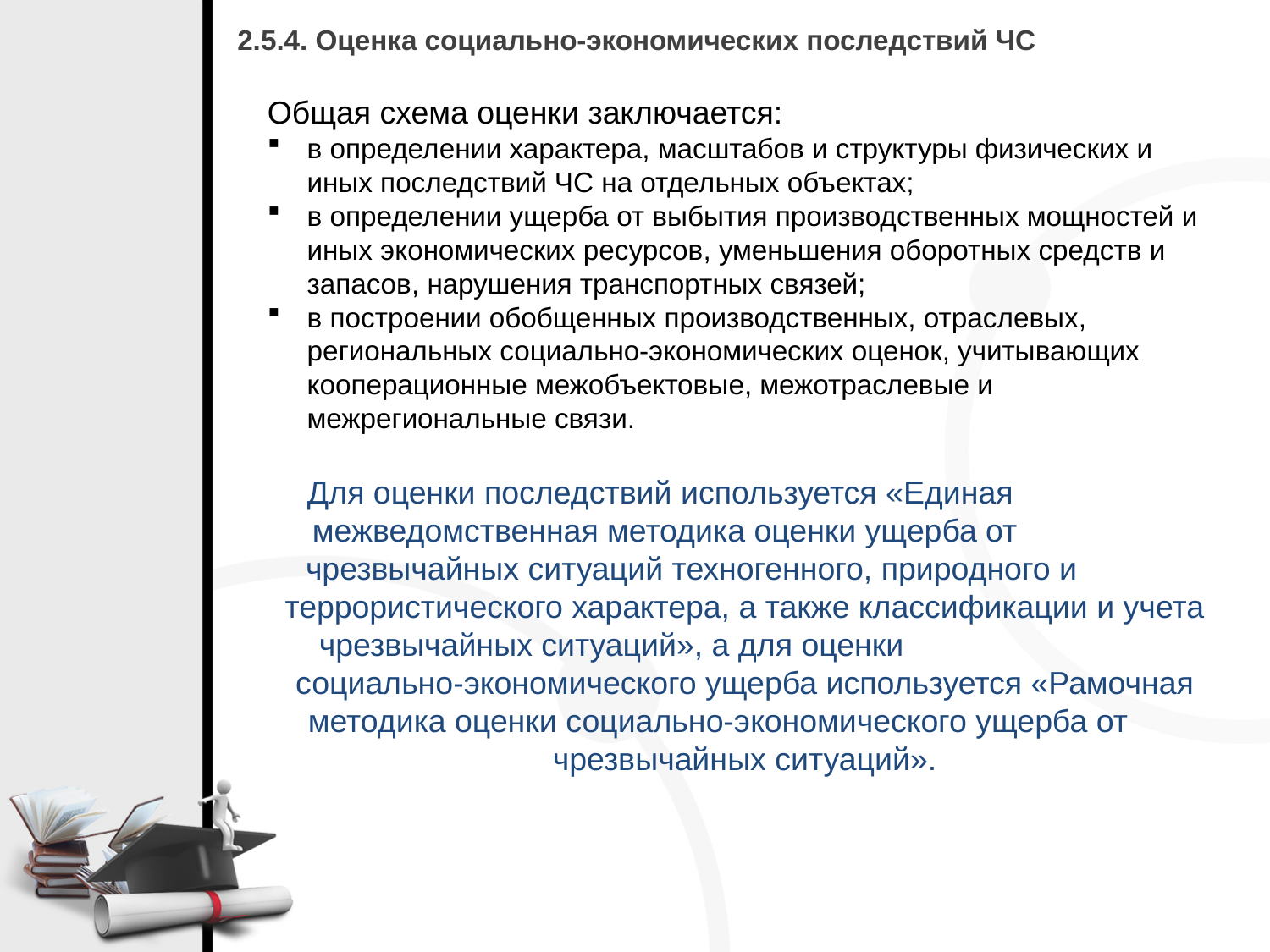

2.5.4. Оценка социально-экономических последствий ЧС
Общая схема оценки заключается:
в определении характера, масштабов и структуры физических и    иных последствий ЧС на отдельных объектах;
в определении ущерба от выбытия производственных мощностей и иных экономических ресурсов, уменьшения оборотных средств и запасов, нарушения транспортных связей;
в построении обобщенных производственных, отраслевых,          региональных социально-экономических оценок, учитывающих    кооперационные межобъектовые, межотраслевые и                   межрегиональные связи.

Для оценки последствий используется «Единая                    межведомственная методика оценки ущерба от                   чрезвычайных ситуаций техногенного, природного и             террористического характера, а также классификации и учета чрезвычайных ситуаций», а для оценки                               социально-экономического ущерба используется «Рамочная методика оценки социально-экономического ущерба от       чрезвычайных ситуаций».